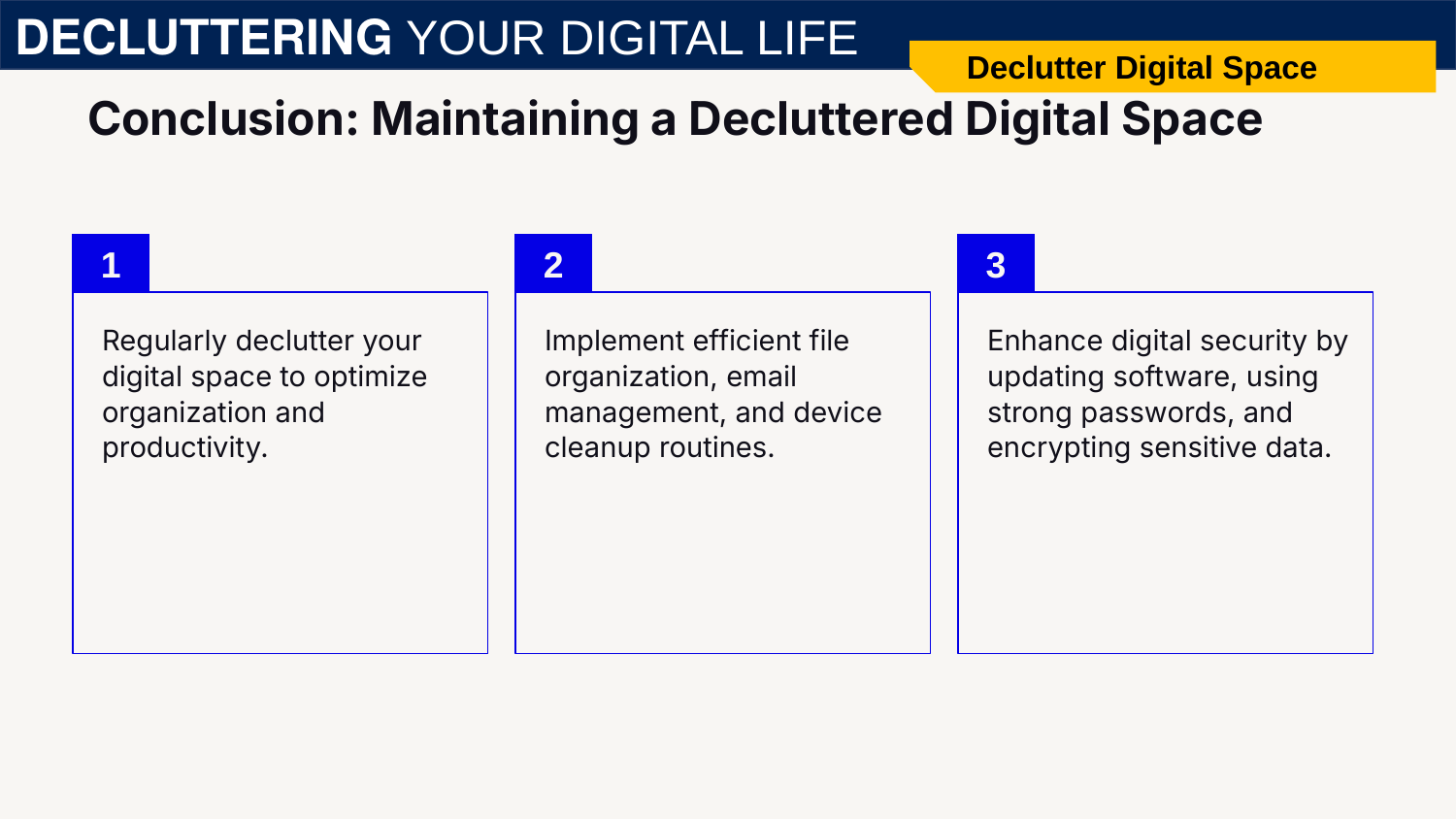

DECLUTTERING YOUR DIGITAL LIFE
Declutter Digital Space

# Conclusion: Maintaining a Decluttered Digital Space
1
2
3
Regularly declutter your digital space to optimize organization and productivity.
Implement efficient file organization, email management, and device cleanup routines.
Enhance digital security by updating software, using strong passwords, and encrypting sensitive data.